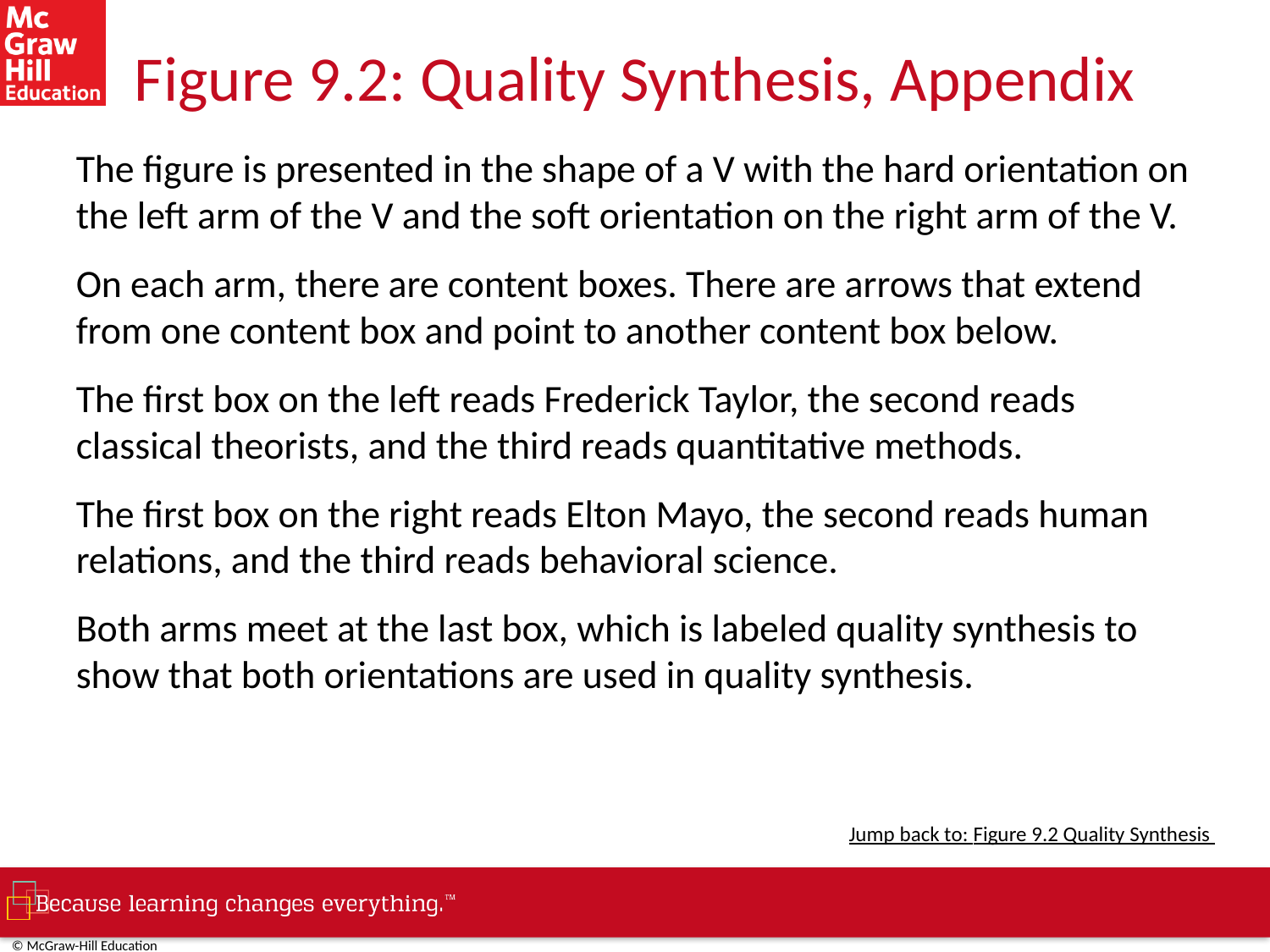

# Figure 9.2: Quality Synthesis, Appendix
The figure is presented in the shape of a V with the hard orientation on the left arm of the V and the soft orientation on the right arm of the V.
On each arm, there are content boxes. There are arrows that extend from one content box and point to another content box below.
The first box on the left reads Frederick Taylor, the second reads classical theorists, and the third reads quantitative methods.
The first box on the right reads Elton Mayo, the second reads human relations, and the third reads behavioral science.
Both arms meet at the last box, which is labeled quality synthesis to show that both orientations are used in quality synthesis.
Jump back to: Figure 9.2 Quality Synthesis